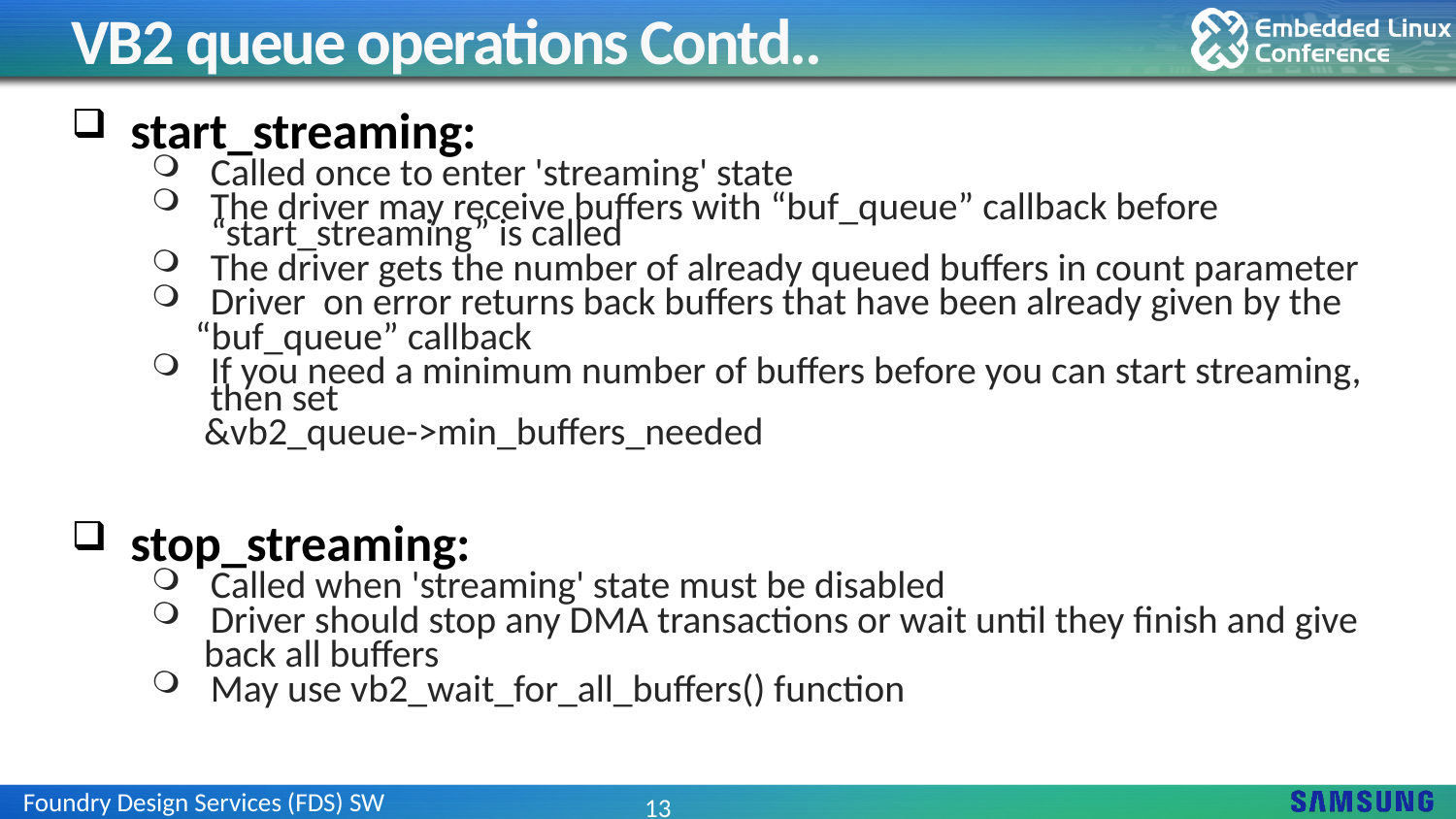

# VB2 queue operations Contd..
start_streaming:
Called once to enter 'streaming' state
The driver may receive buffers with “buf_queue” callback before “start_streaming” is called
The driver gets the number of already queued buffers in count parameter
Driver  on error returns back buffers that have been already given by the
     “buf_queue” callback
If you need a minimum number of buffers before you can start streaming, then set
      &vb2_queue->min_buffers_needed

stop_streaming:
Called when 'streaming' state must be disabled
Driver should stop any DMA transactions or wait until they finish and give
      back all buffers
May use vb2_wait_for_all_buffers() function